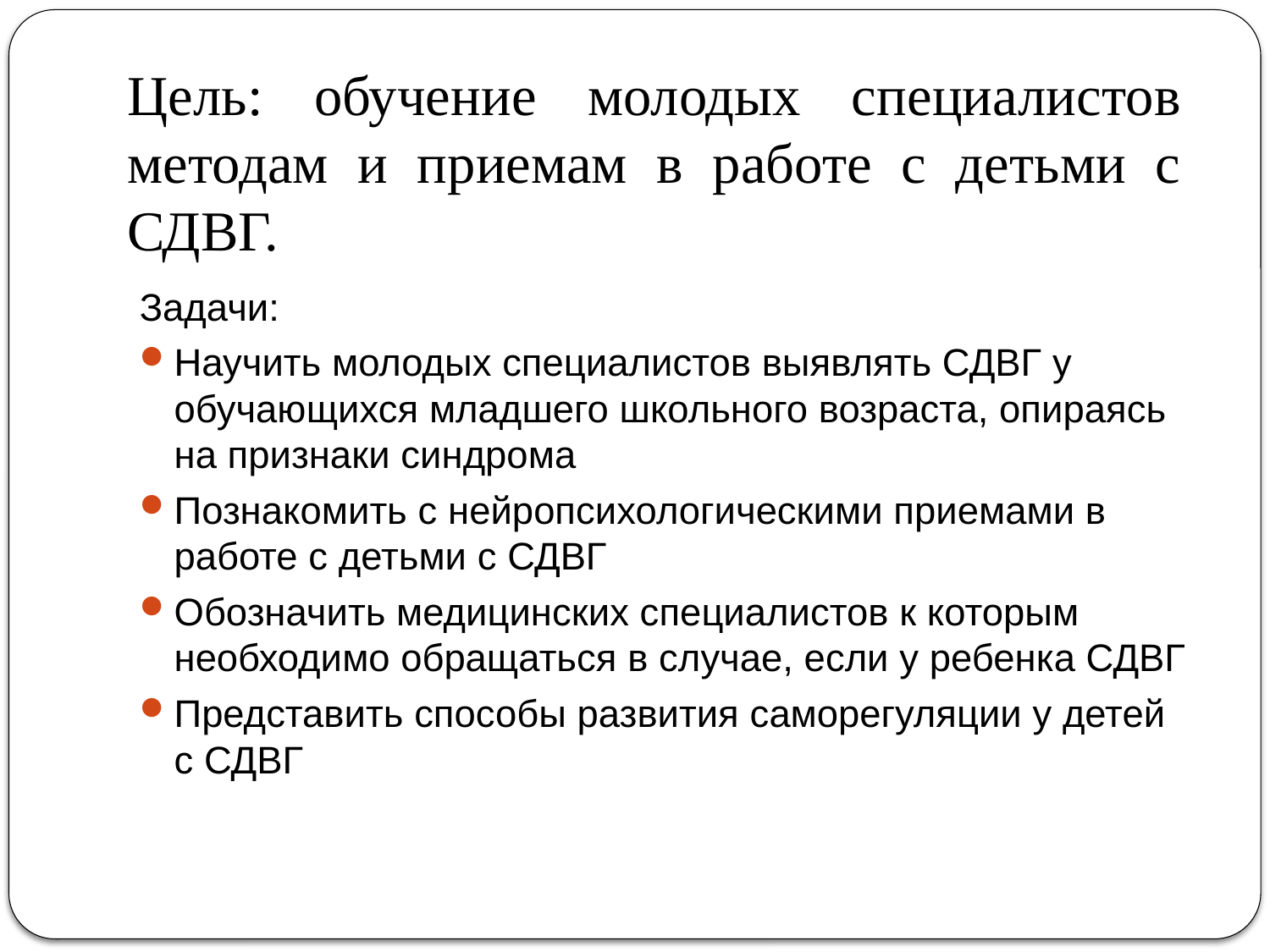

# Цель: обучение молодых специалистов методам и приемам в работе с детьми с СДВГ.
Задачи:
Научить молодых специалистов выявлять СДВГ у обучающихся младшего школьного возраста, опираясь на признаки синдрома
Познакомить с нейропсихологическими приемами в работе с детьми с СДВГ
Обозначить медицинских специалистов к которым необходимо обращаться в случае, если у ребенка СДВГ
Представить способы развития саморегуляции у детей с СДВГ